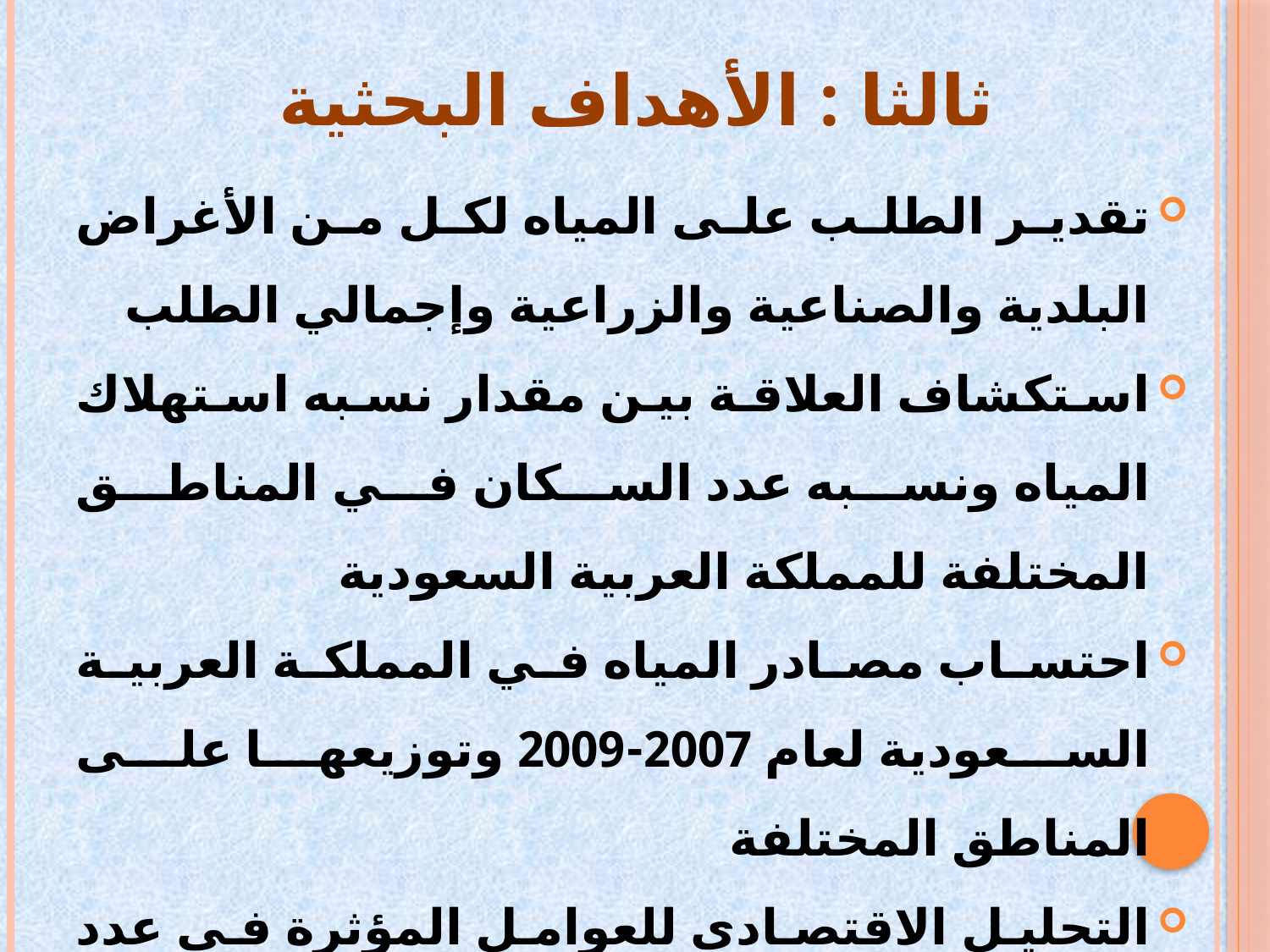

# ثالثا : الأهداف البحثية
تقدير الطلب على المياه لكل من الأغراض البلدية والصناعية والزراعية وإجمالي الطلب
استكشاف العلاقة بين مقدار نسبه استهلاك المياه ونسبه عدد السكان في المناطق المختلفة للمملكة العربية السعودية
احتساب مصادر المياه في المملكة العربية السعودية لعام 2007-2009 وتوزيعها على المناطق المختلفة
التحليل الاقتصادي للعوامل المؤثرة في عدد السدود في المملكة
التحليل الاقتصادي للعوامل المؤثرة عن السعه التخزينية للسدود.